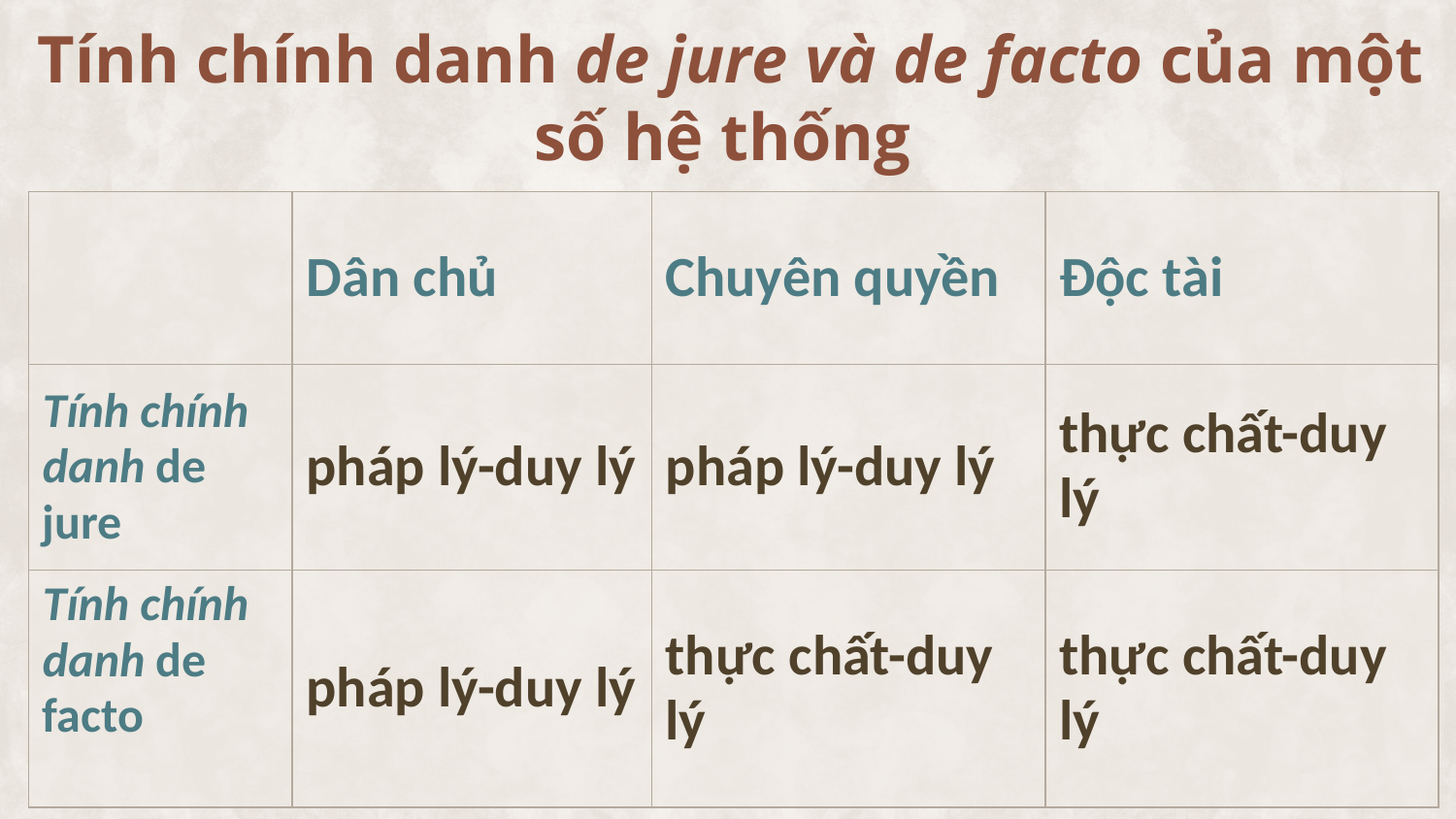

Tính chính danh de jure và de facto của một số hệ thống
|  | Dân chủ | Chuyên quyền | Độc tài |
| --- | --- | --- | --- |
| Tính chính danh de jure | pháp lý-duy lý | pháp lý-duy lý | thực chất-duy lý |
| Tính chính danh de facto | pháp lý-duy lý | thực chất-duy lý | thực chất-duy lý |